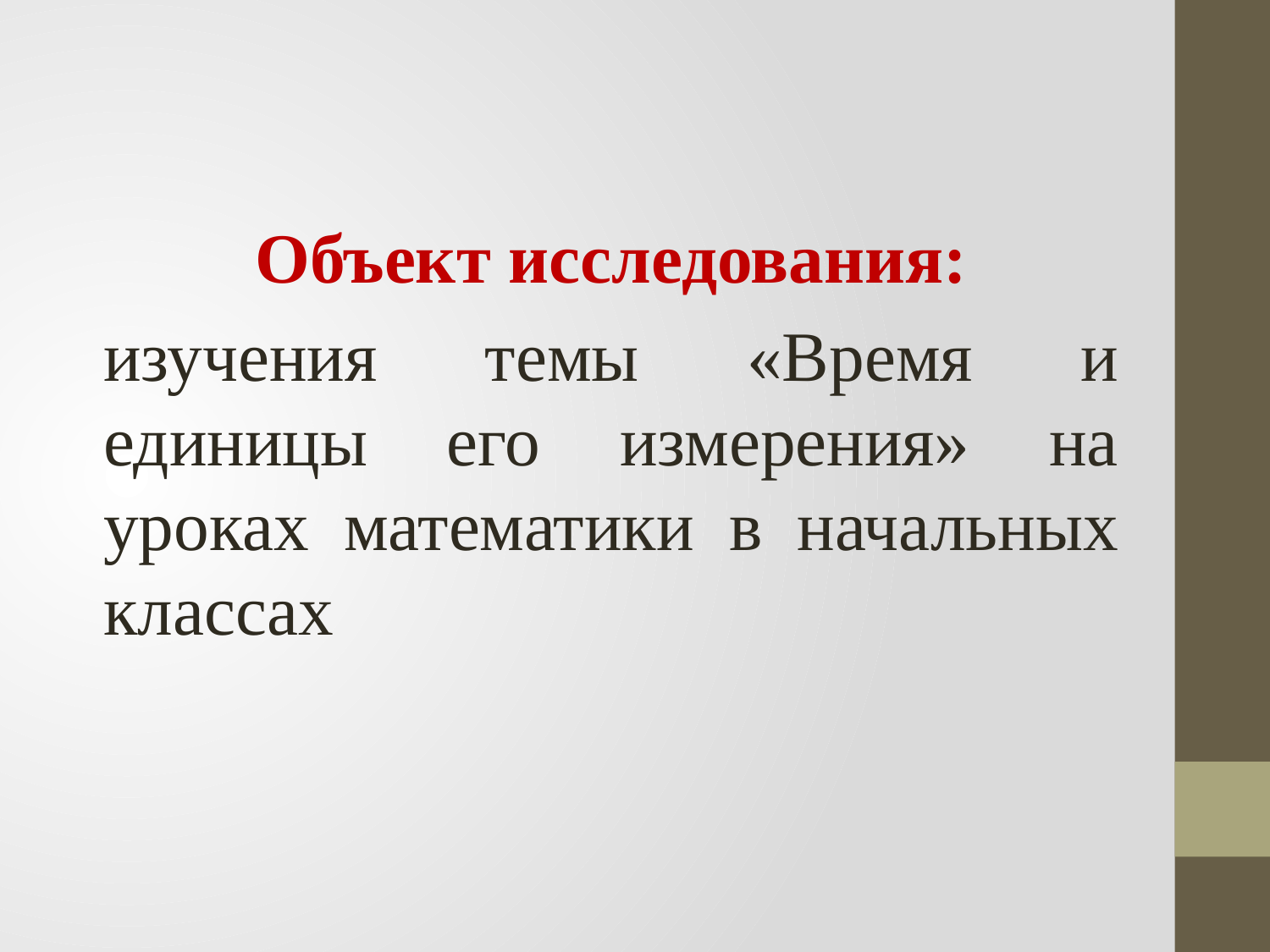

Объект исследования:
изучения темы «Время и единицы его измерения» на уроках математики в начальных классах